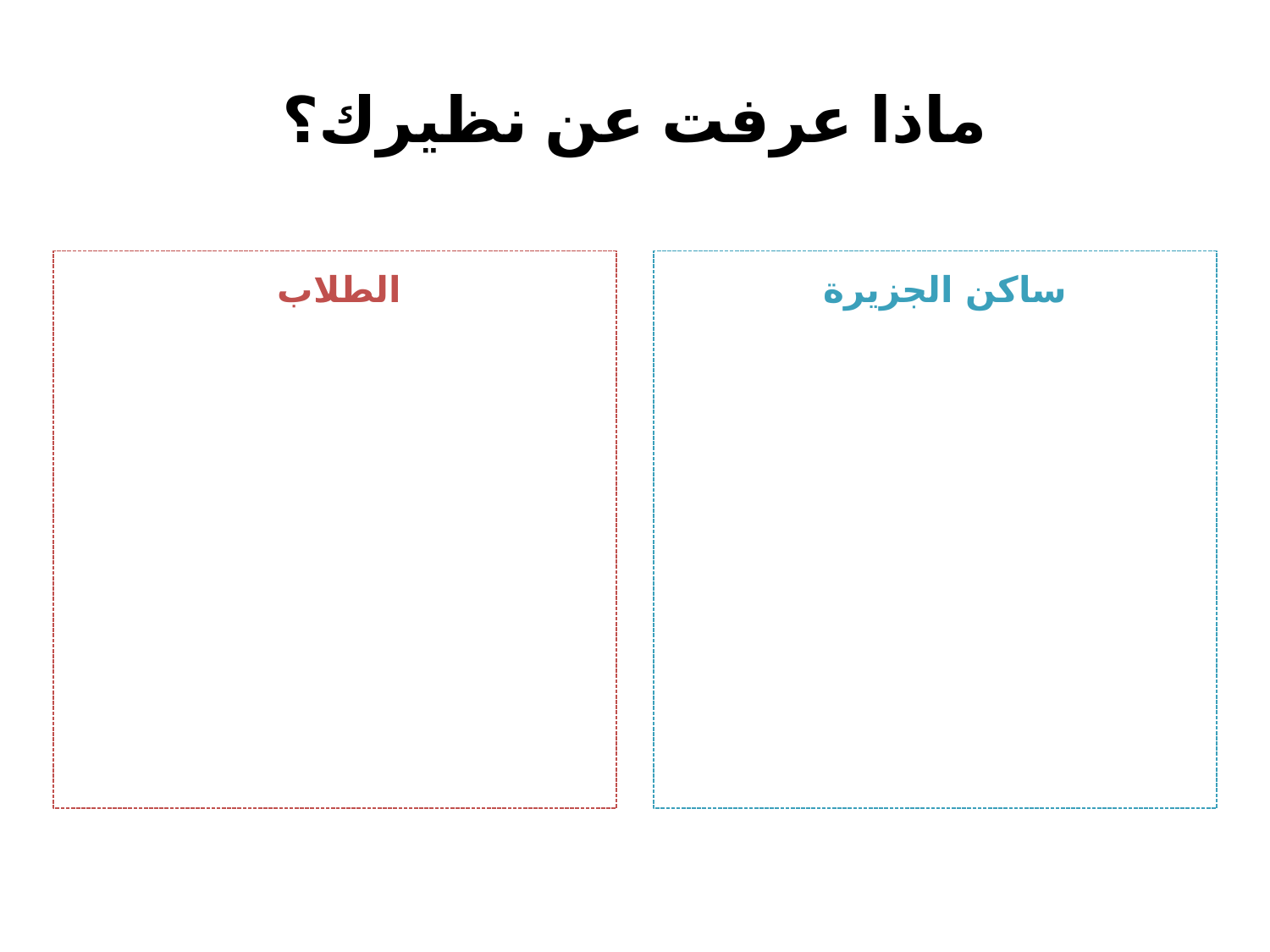

# ماذا عرفت عن نظيرك؟

الطلاب

ساكن الجزيرة